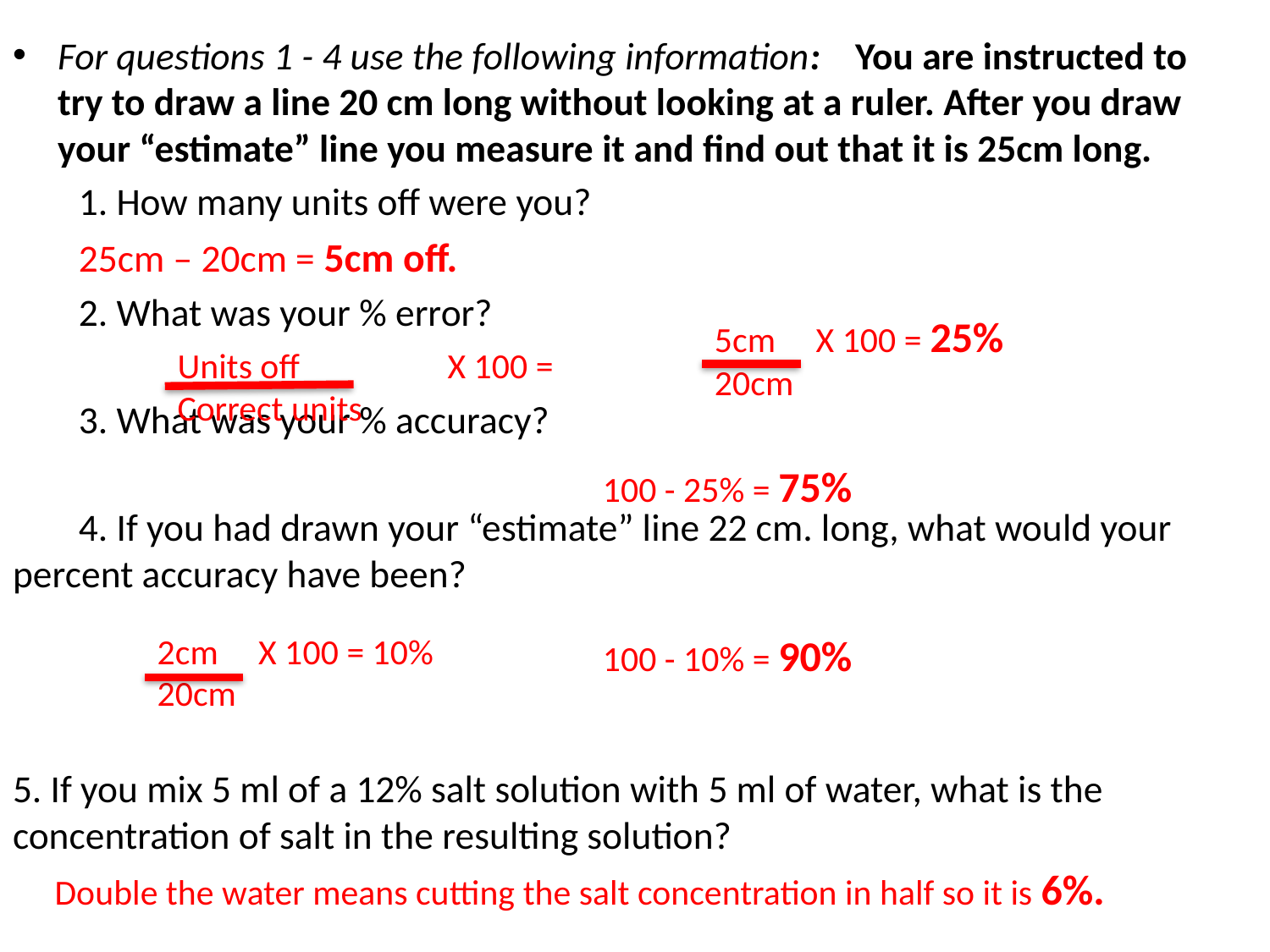

For questions 1 - 4 use the following information:    You are instructed to try to draw a line 20 cm long without looking at a ruler. After you draw your “estimate” line you measure it and find out that it is 25cm long.
	1. How many units off were you?
			25cm – 20cm = 5cm off.
	2. What was your % error?

	3. What was your % accuracy?

	4. If you had drawn your “estimate” line 22 cm. long, what would your percent accuracy have been?

5. If you mix 5 ml of a 12% salt solution with 5 ml of water, what is the concentration of salt in the resulting solution?

5cm     X 100 = 25%
20cm
Units off    	  X 100 =
Correct units
 100 - 25% = 75%

2cm     X 100 = 10%
20cm
 100 - 10% = 90%

Double the water means cutting the salt concentration in half so it is 6%.